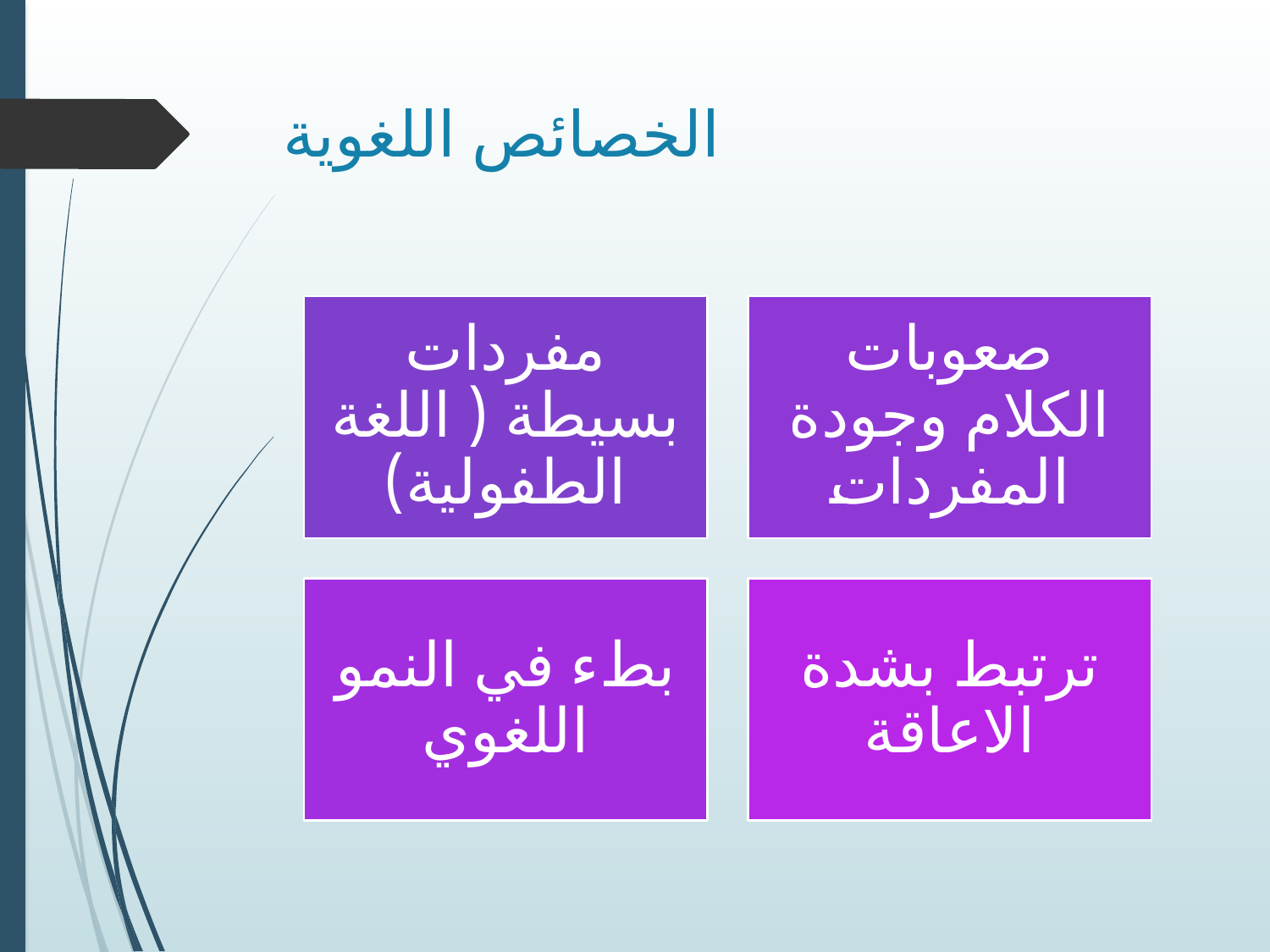

# الخصائص اللغوية
مفردات بسيطة ( اللغة الطفولية)
صعوبات الكلام وجودة المفردات
بطء في النمو اللغوي
ترتبط بشدة الاعاقة